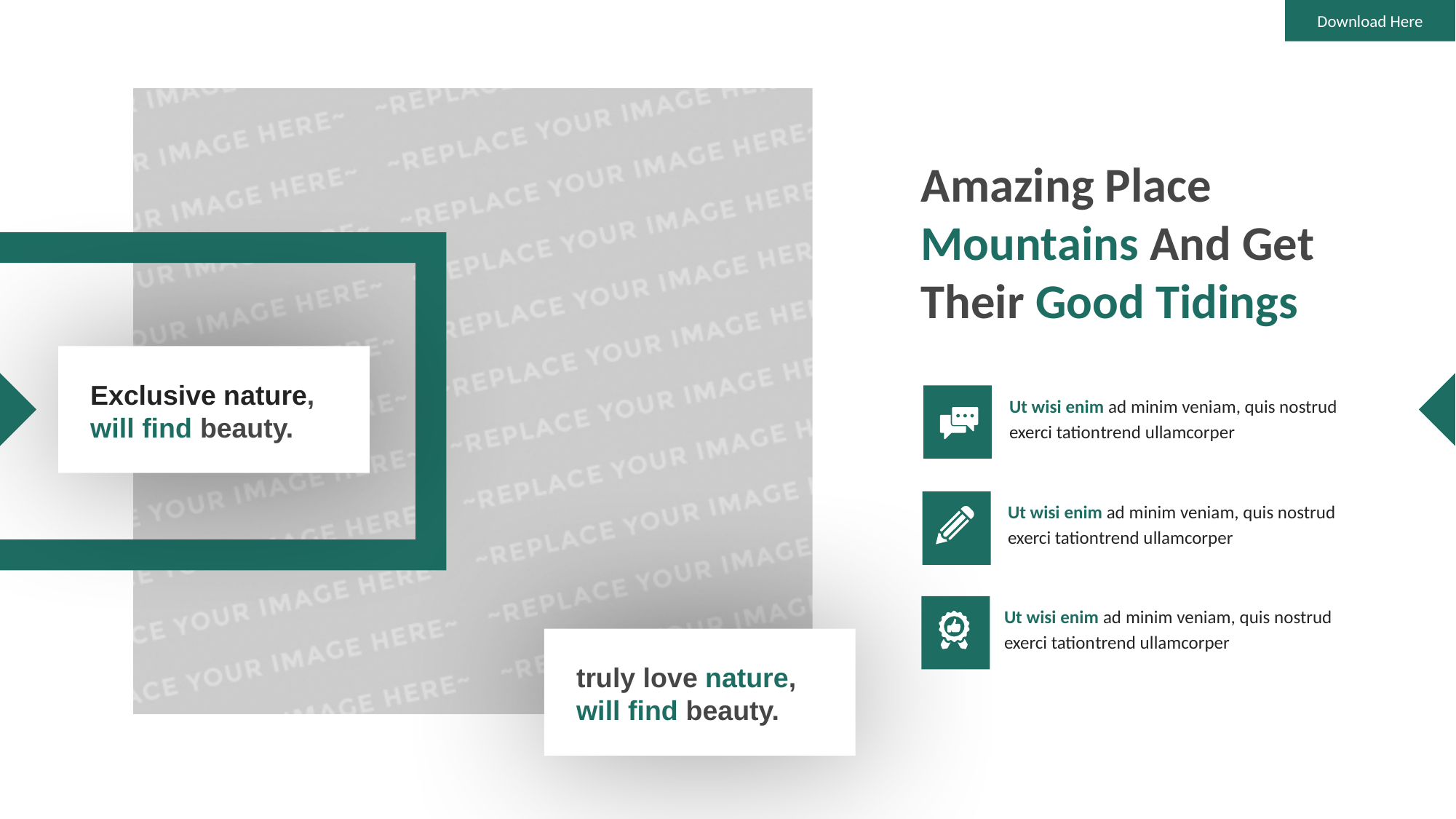

Download Here
Amazing Place Mountains And Get Their Good Tidings

Exclusive nature, will find beauty.

Ut wisi enim ad minim veniam, quis nostrud exerci tationtrend ullamcorper

Ut wisi enim ad minim veniam, quis nostrud exerci tationtrend ullamcorper

Ut wisi enim ad minim veniam, quis nostrud exerci tationtrend ullamcorper

truly love nature, will find beauty.